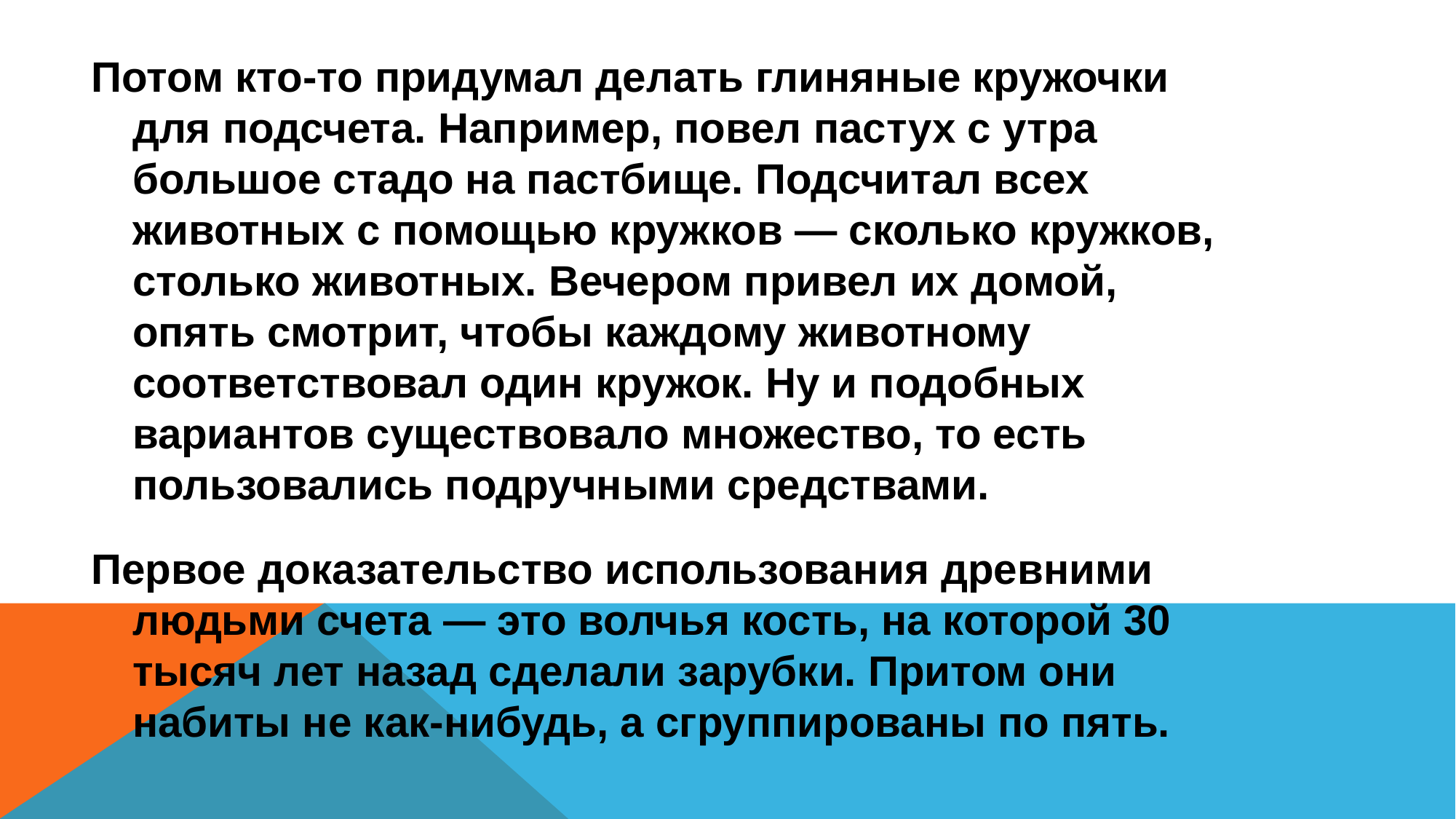

Потом кто-то придумал делать глиняные кружочки для подсчета. Например, повел пастух с утра большое стадо на пастбище. Подсчитал всех животных с помощью кружков — сколько кружков, столько животных. Вечером привел их домой, опять смотрит, чтобы каждому животному соответствовал один кружок. Ну и подобных вариантов существовало множество, то есть пользовались подручными средствами.
Первое доказательство использования древними людьми счета — это волчья кость, на которой 30 тысяч лет назад сделали зарубки. Притом они набиты не как-нибудь, а сгруппированы по пять.